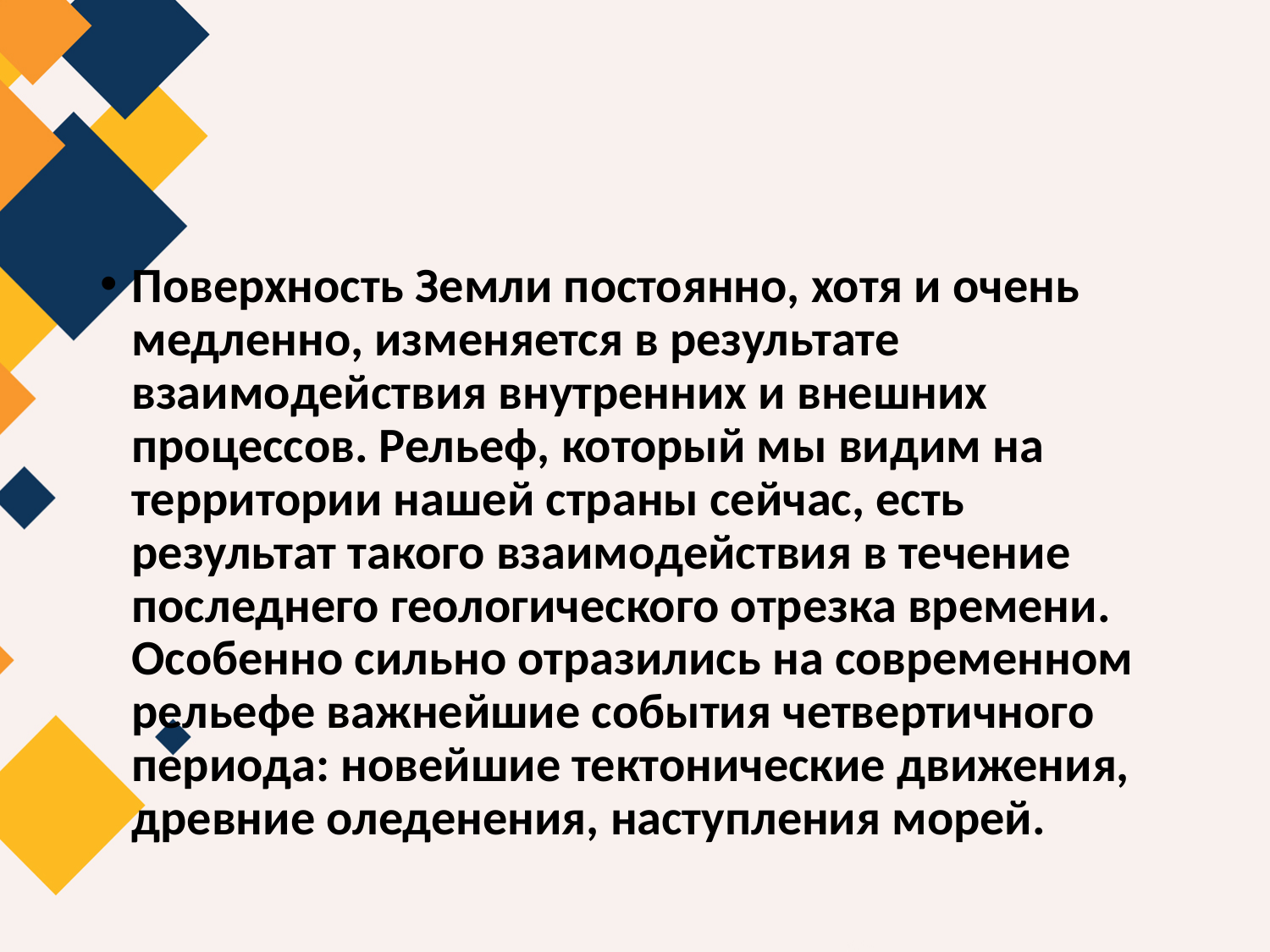

#
Поверхность Земли постоянно, хотя и очень медленно, изменяется в результате взаимодействия внутренних и внешних процессов. Рельеф, который мы видим на территории нашей страны сейчас, есть результат такого взаимодействия в течение последнего геологического отрезка времени. Особенно сильно отразились на современном рельефе важнейшие события четвертичного периода: новейшие тектонические движения, древние оледенения, наступления морей.